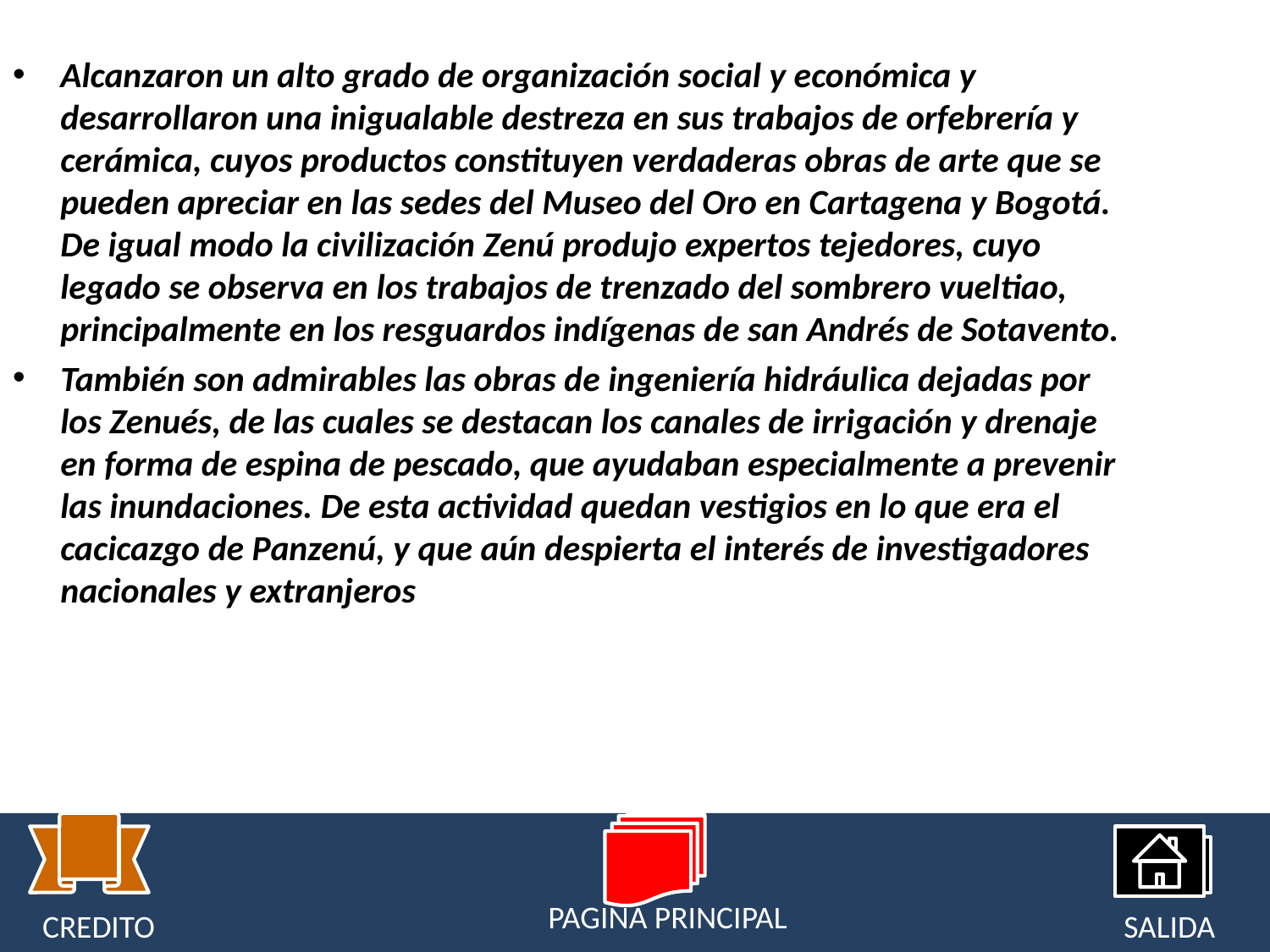

Alcanzaron un alto grado de organización social y económica y desarrollaron una inigualable destreza en sus trabajos de orfebrería y cerámica, cuyos productos constituyen verdaderas obras de arte que se pueden apreciar en las sedes del Museo del Oro en Cartagena y Bogotá. De igual modo la civilización Zenú produjo expertos tejedores, cuyo legado se observa en los trabajos de trenzado del sombrero vueltiao, principalmente en los resguardos indígenas de san Andrés de Sotavento.
También son admirables las obras de ingeniería hidráulica dejadas por los Zenués, de las cuales se destacan los canales de irrigación y drenaje en forma de espina de pescado, que ayudaban especialmente a prevenir las inundaciones. De esta actividad quedan vestigios en lo que era el cacicazgo de Panzenú, y que aún despierta el interés de investigadores nacionales y extranjeros

PAGINA PRINCIPAL
CREDITO
SALIDA